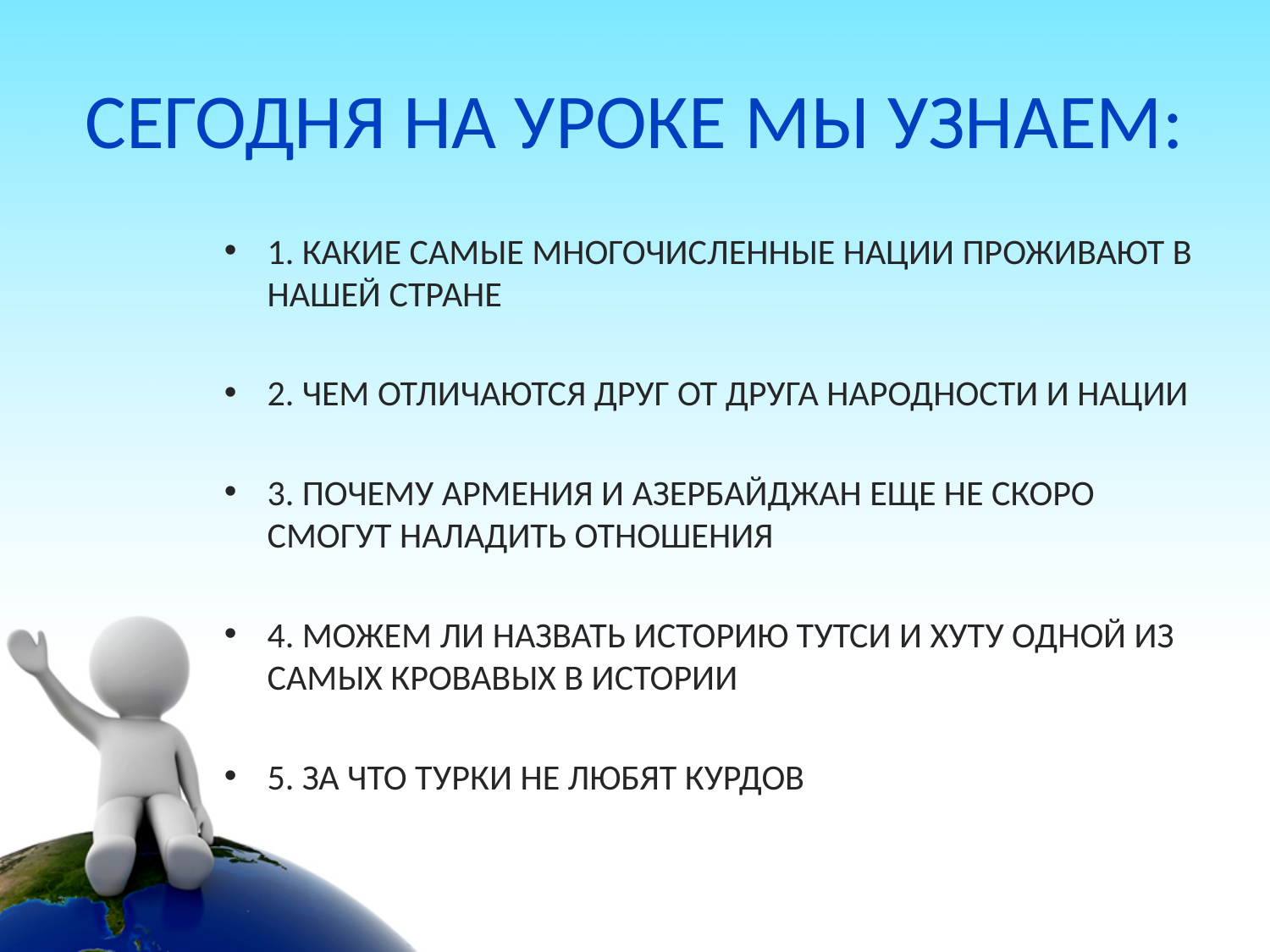

# СЕГОДНЯ НА УРОКЕ МЫ УЗНАЕМ:
1. КАКИЕ САМЫЕ МНОГОЧИСЛЕННЫЕ НАЦИИ ПРОЖИВАЮТ В НАШЕЙ СТРАНЕ

2. ЧЕМ ОТЛИЧАЮТСЯ ДРУГ ОТ ДРУГА НАРОДНОСТИ И НАЦИИ

3. ПОЧЕМУ АРМЕНИЯ И АЗЕРБАЙДЖАН ЕЩЕ НЕ СКОРО СМОГУТ НАЛАДИТЬ ОТНОШЕНИЯ

4. МОЖЕМ ЛИ НАЗВАТЬ ИСТОРИЮ ТУТСИ И ХУТУ ОДНОЙ ИЗ САМЫХ КРОВАВЫХ В ИСТОРИИ

5. ЗА ЧТО ТУРКИ НЕ ЛЮБЯТ КУРДОВ